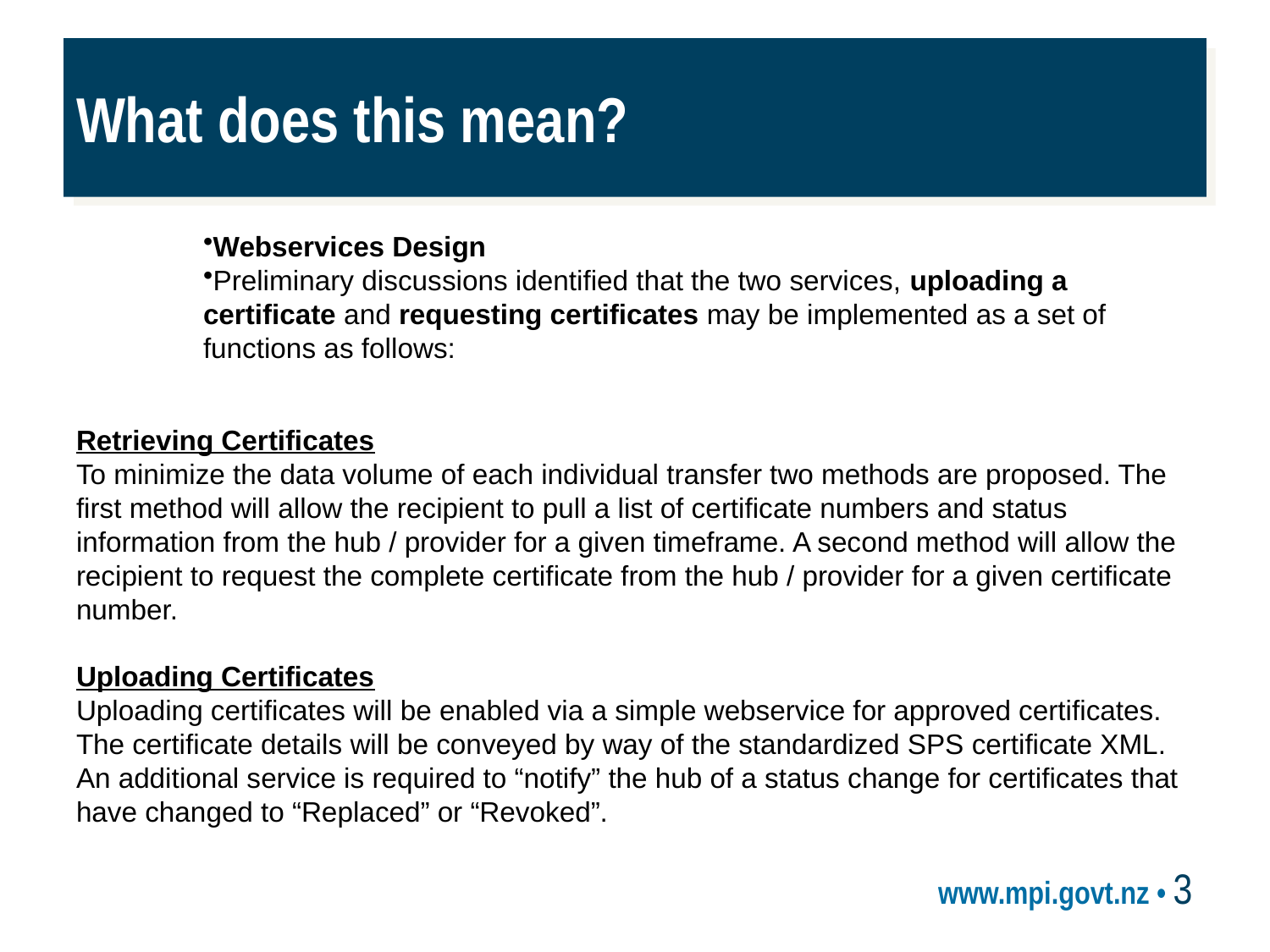

# What does this mean?
Webservices Design
Preliminary discussions identified that the two services, uploading a certificate and requesting certificates may be implemented as a set of functions as follows:

Retrieving Certificates
To minimize the data volume of each individual transfer two methods are proposed. The first method will allow the recipient to pull a list of certificate numbers and status information from the hub / provider for a given timeframe. A second method will allow the recipient to request the complete certificate from the hub / provider for a given certificate number.

Uploading Certificates
Uploading certificates will be enabled via a simple webservice for approved certificates. The certificate details will be conveyed by way of the standardized SPS certificate XML.
An additional service is required to “notify” the hub of a status change for certificates that have changed to “Replaced” or “Revoked”.